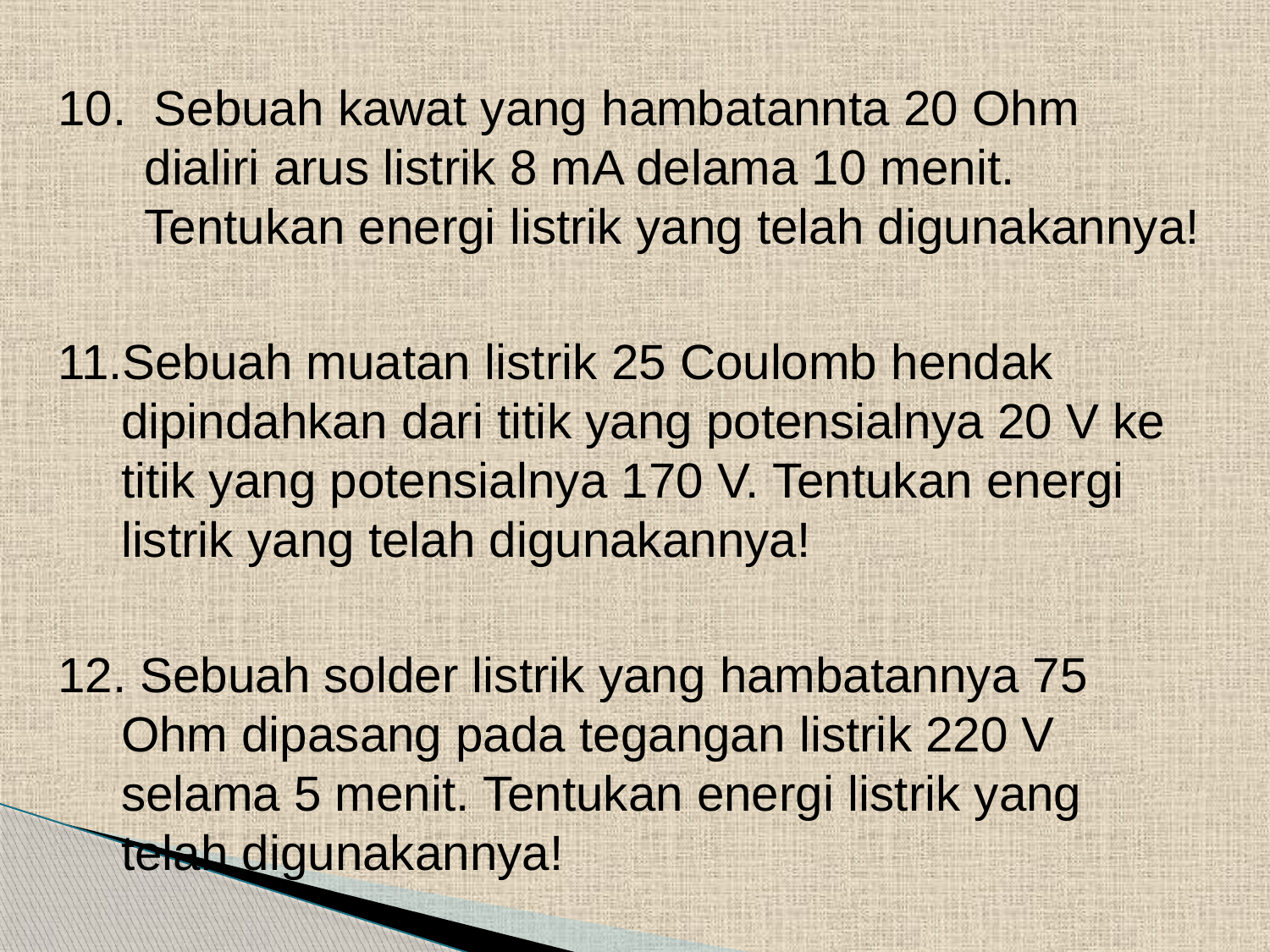

10.  Sebuah kawat yang hambatannta 20 Ohm dialiri arus listrik 8 mA delama 10 menit. Tentukan energi listrik yang telah digunakannya!

Sebuah muatan listrik 25 Coulomb hendak dipindahkan dari titik yang potensialnya 20 V ke titik yang potensialnya 170 V. Tentukan energi listrik yang telah digunakannya!

12. Sebuah solder listrik yang hambatannya 75 Ohm dipasang pada tegangan listrik 220 V selama 5 menit. Tentukan energi listrik yang telah digunakannya!